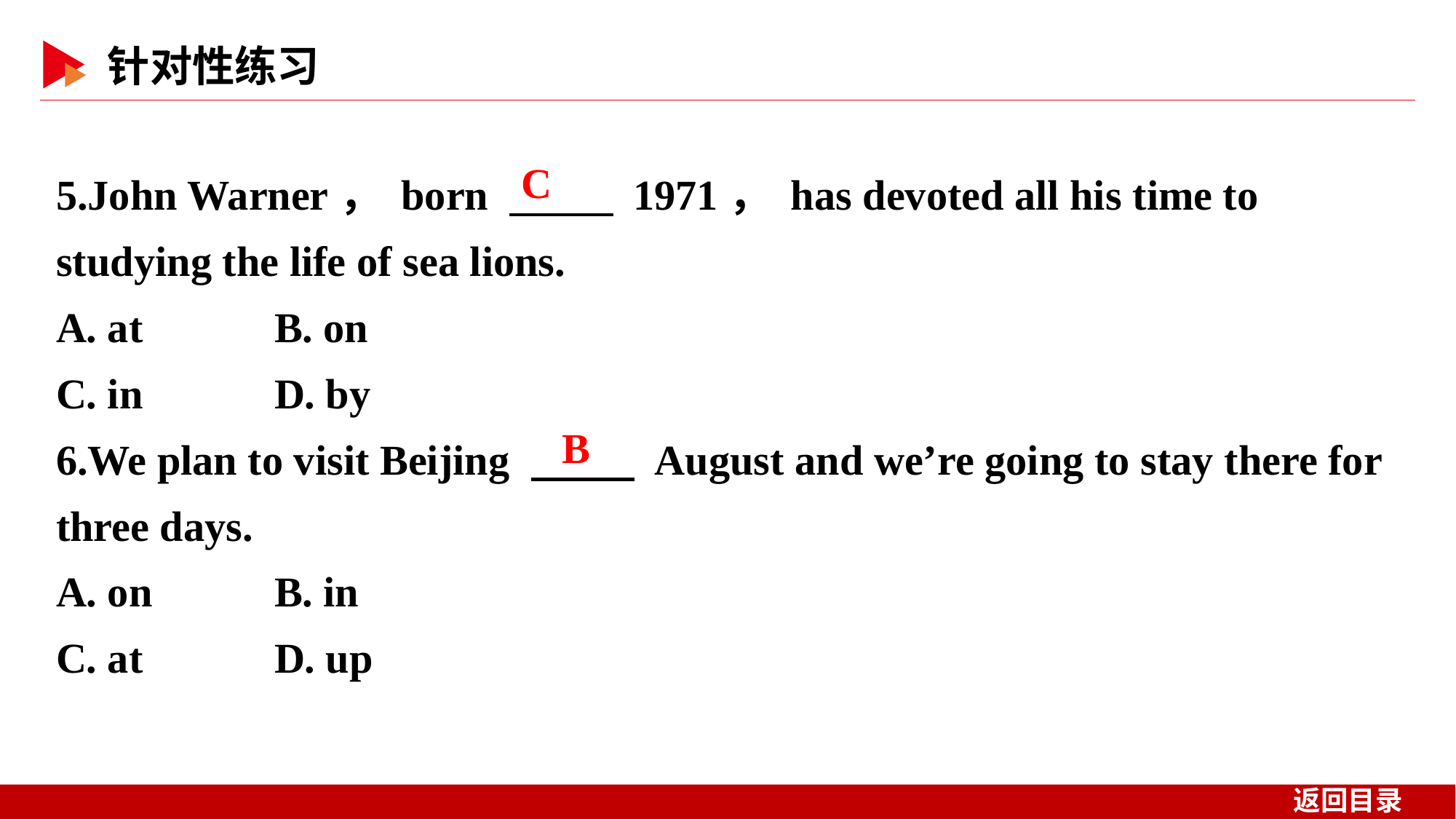

5.John Warner， born 　  　 1971， has devoted all his time to studying the life of sea lions.
A. at           	B. on
C. in          	D. by
6.We plan to visit Beijing 　  　 August and we’re going to stay there for three days.
A. on           	B. in
C. at          	D. up
C
B